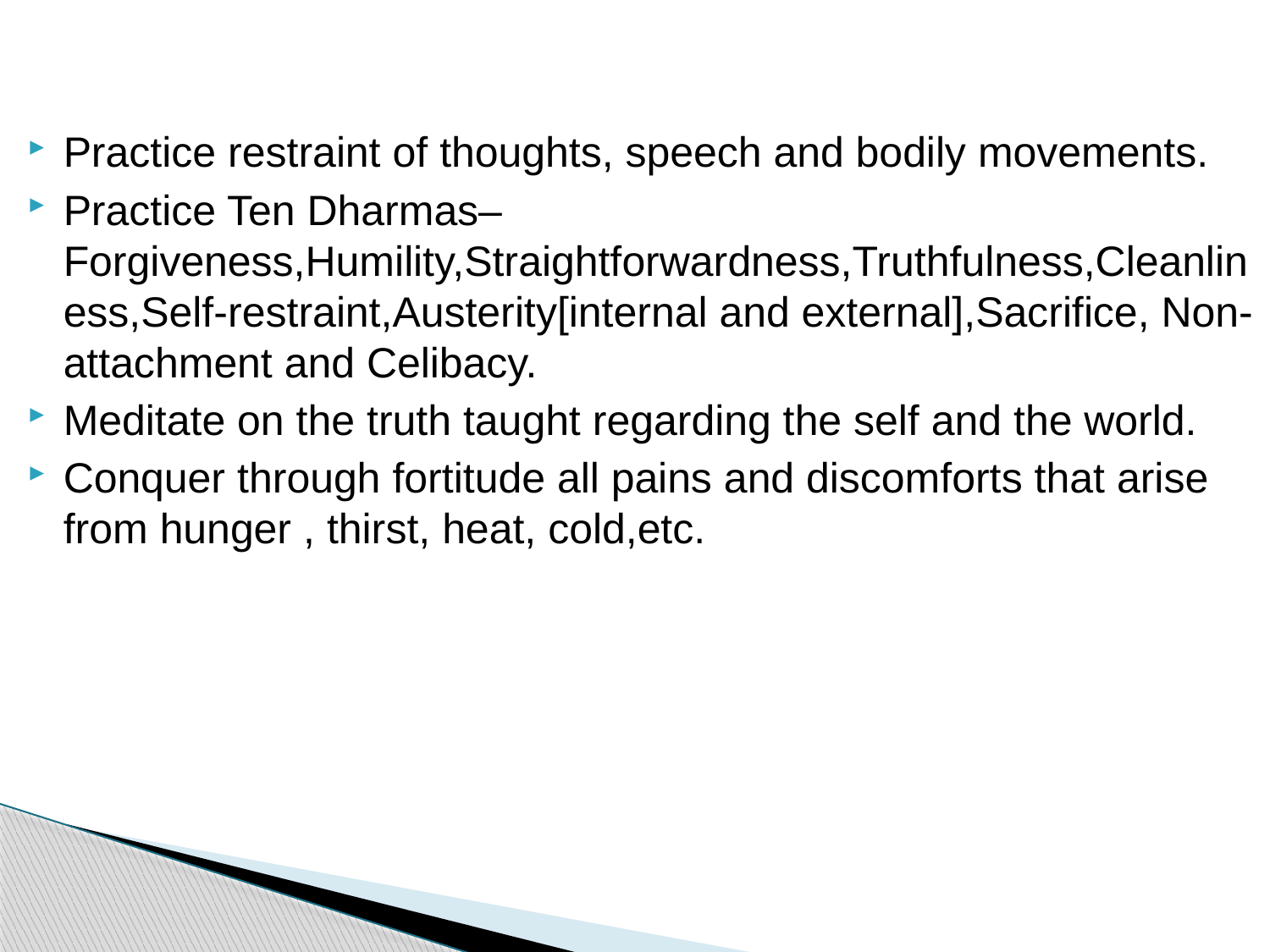

Practice restraint of thoughts, speech and bodily movements.
Practice Ten Dharmas– Forgiveness,Humility,Straightforwardness,Truthfulness,Cleanliness,Self-restraint,Austerity[internal and external],Sacrifice, Non-attachment and Celibacy.
Meditate on the truth taught regarding the self and the world.
Conquer through fortitude all pains and discomforts that arise from hunger , thirst, heat, cold,etc.